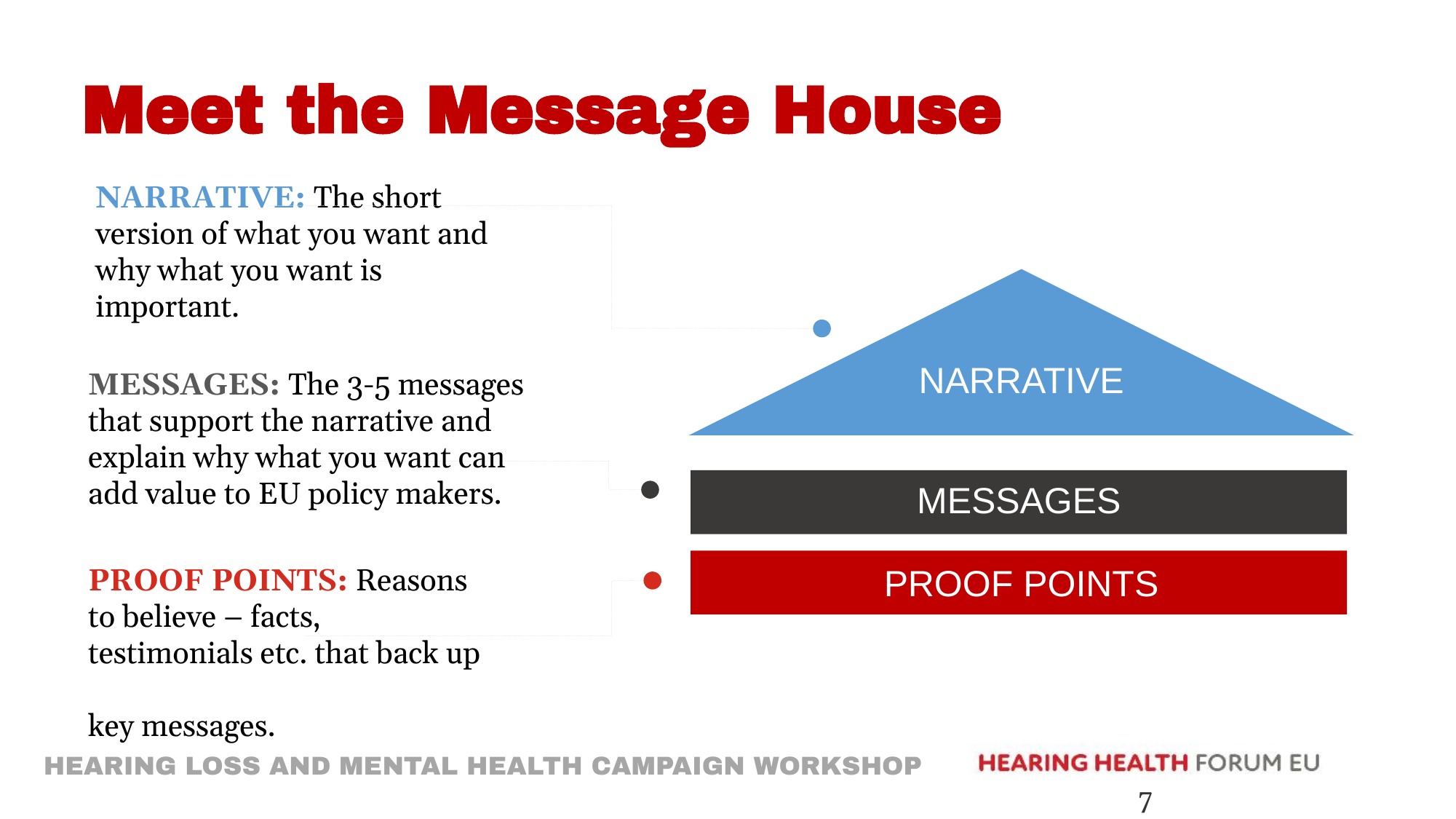

# Meet the Message House
NARRATIVE: The short version of what you want and why what you want is important.

NARRATIVE
MESSAGES
PROOF POINTS
MESSAGES: The 3-5 messages that support the narrative and explain why what you want can add value to EU policy makers.

PROOF POINTS: Reasons to believe – facts, testimonials etc. that back up
key messages.

7